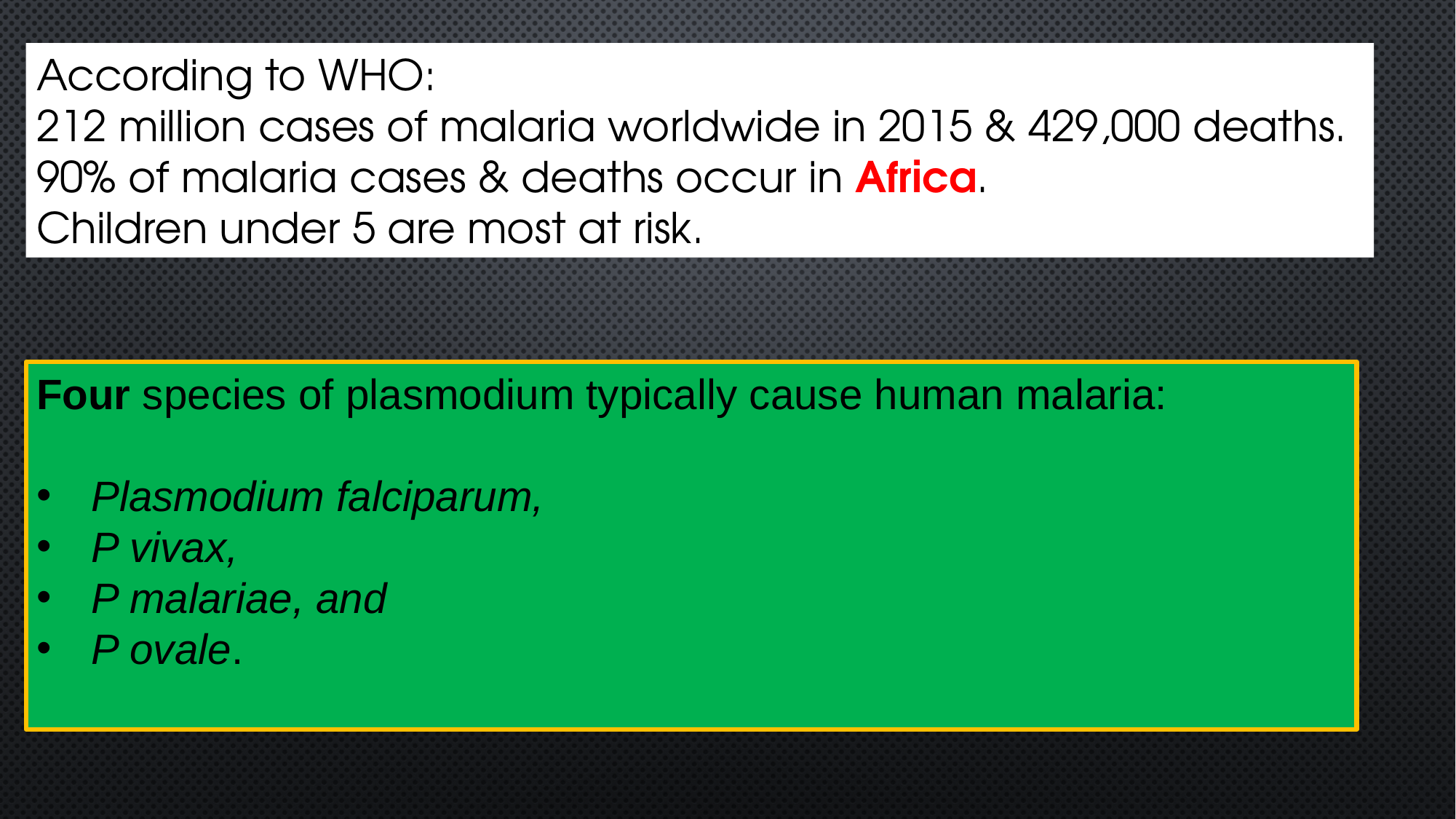

According to WHO:
212 million cases of malaria worldwide in 2015 & 429,000 deaths.
90% of malaria cases & deaths occur in Africa.
Children under 5 are most at risk.
Four species of plasmodium typically cause human malaria:

Plasmodium falciparum,
P vivax,
P malariae, and
P ovale.

3